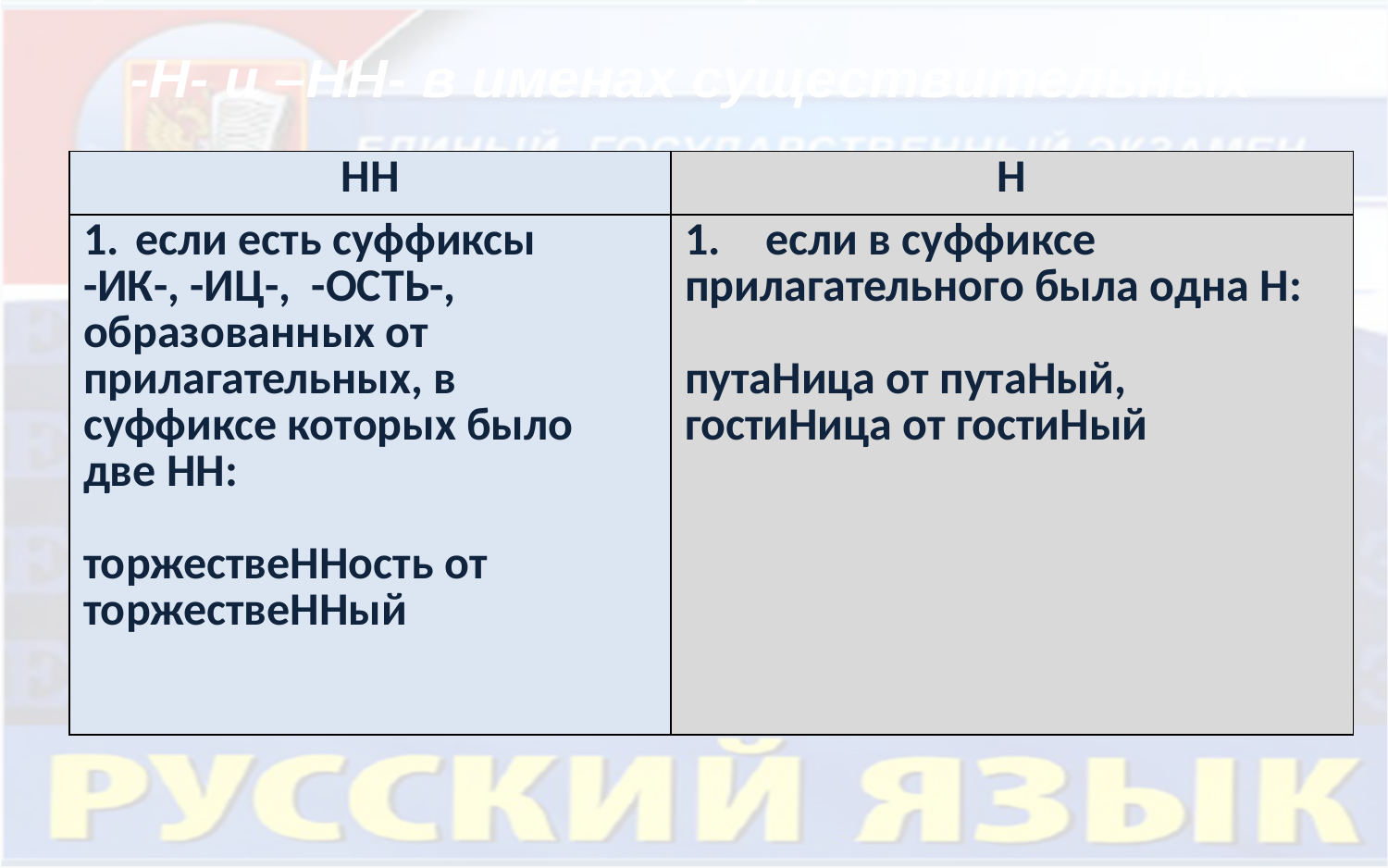

-Н- и –НН- в именах существительных
| НН | Н |
| --- | --- |
| если есть суффиксы -ИК-, -ИЦ-, -ОСТЬ-, образованных от прилагательных, в суффиксе которых было две НН: торжествеННость от торжествеННый | если в суффиксе прилагательного была одна Н: путаНица от путаНый, гостиНица от гостиНый |